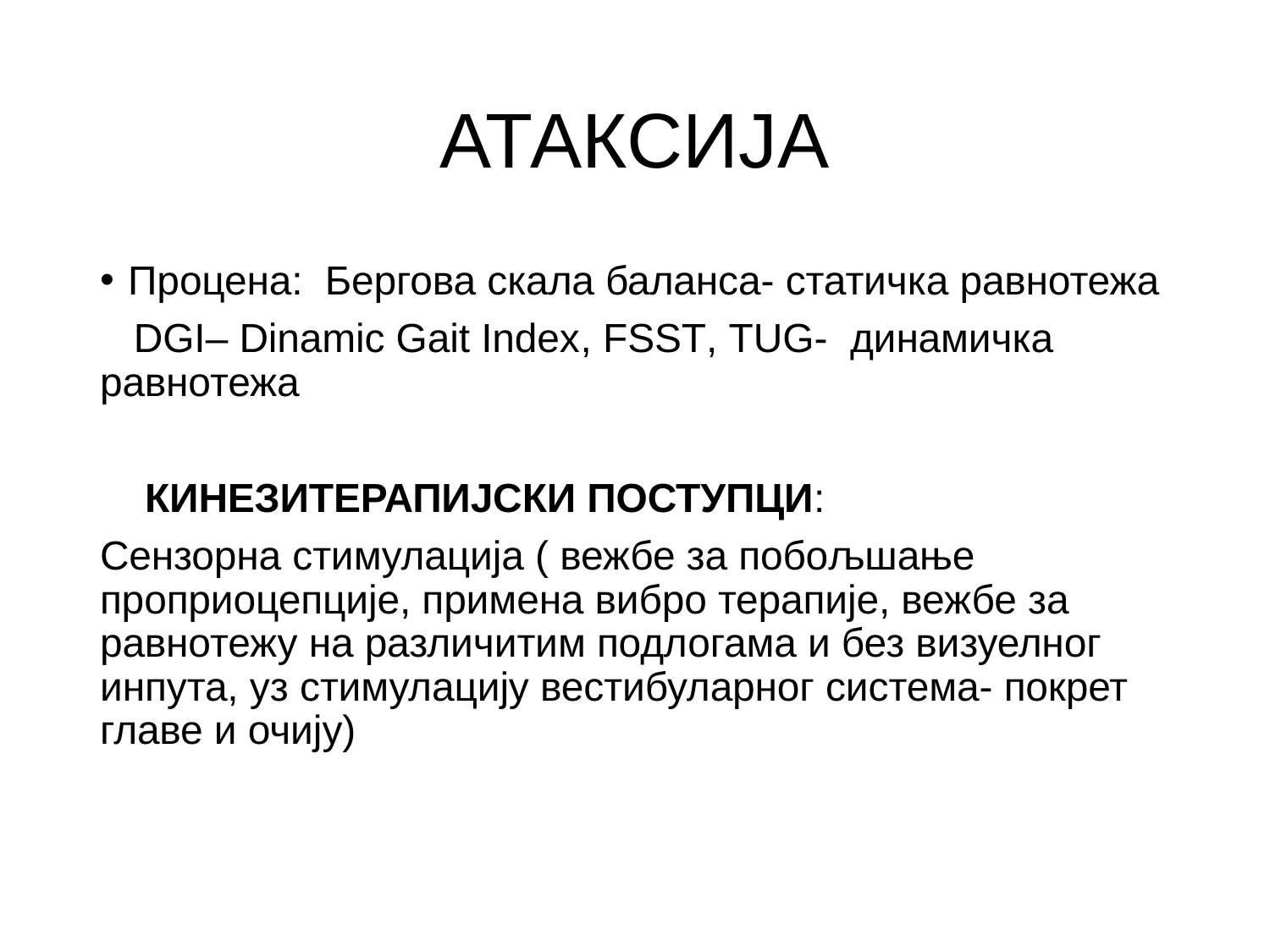

# АТАКСИЈА
Процена:  Бергова скала баланса- статичка равнотежа
   DGI– Dinamic Gait Index, FSST, TUG-  динамичка  равнотежа

    КИНЕЗИТЕРАПИЈСКИ ПОСТУПЦИ:
Сензорна стимулација ( вежбе за побољшање проприоцепције, примена вибро терапије, вежбе за равнотежу на различитим подлогама и без визуелног инпута, уз стимулацију вестибуларног система- покрет главе и очију)